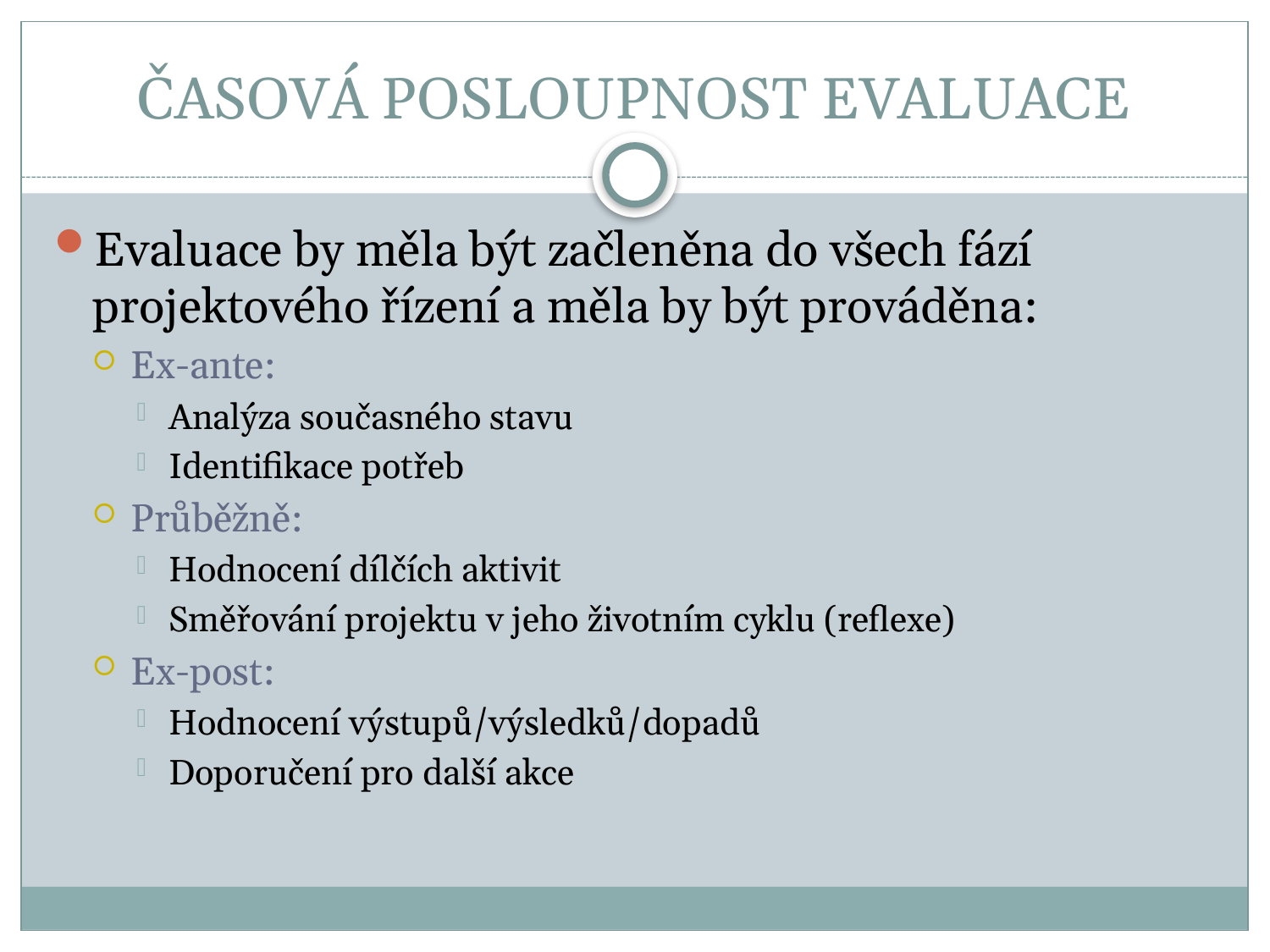

# ČASOVÁ POSLOUPNOST EVALUACE
Evaluace by měla být začleněna do všech fází projektového řízení a měla by být prováděna:
Ex-ante:
Analýza současného stavu
Identifikace potřeb
Průběžně:
Hodnocení dílčích aktivit
Směřování projektu v jeho životním cyklu (reflexe)
Ex-post:
Hodnocení výstupů/výsledků/dopadů
Doporučení pro další akce